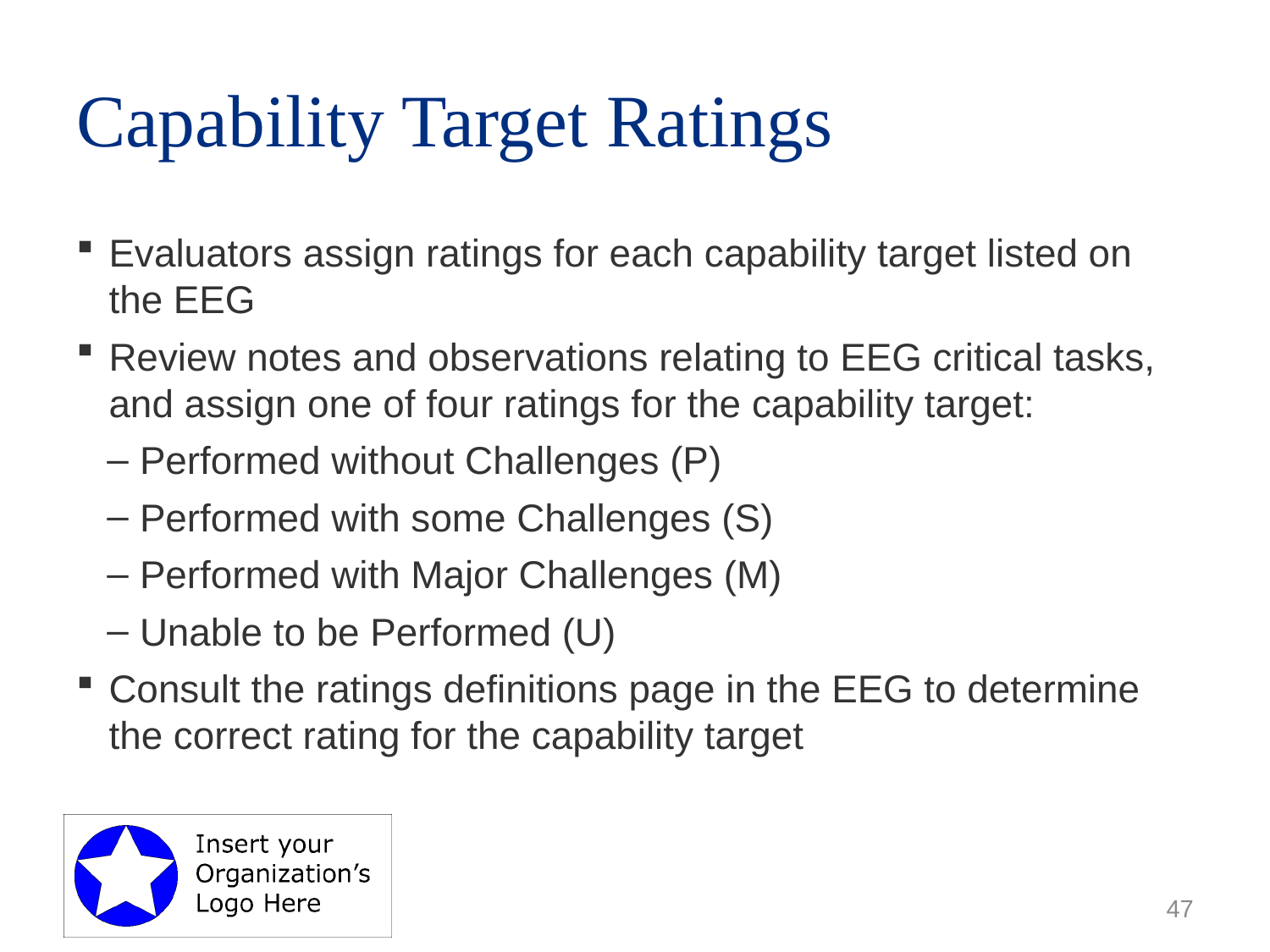

# Capability Target Ratings
Evaluators assign ratings for each capability target listed on the EEG
Review notes and observations relating to EEG critical tasks, and assign one of four ratings for the capability target:
Performed without Challenges (P)
Performed with some Challenges (S)
Performed with Major Challenges (M)
Unable to be Performed (U)
Consult the ratings definitions page in the EEG to determine the correct rating for the capability target

47